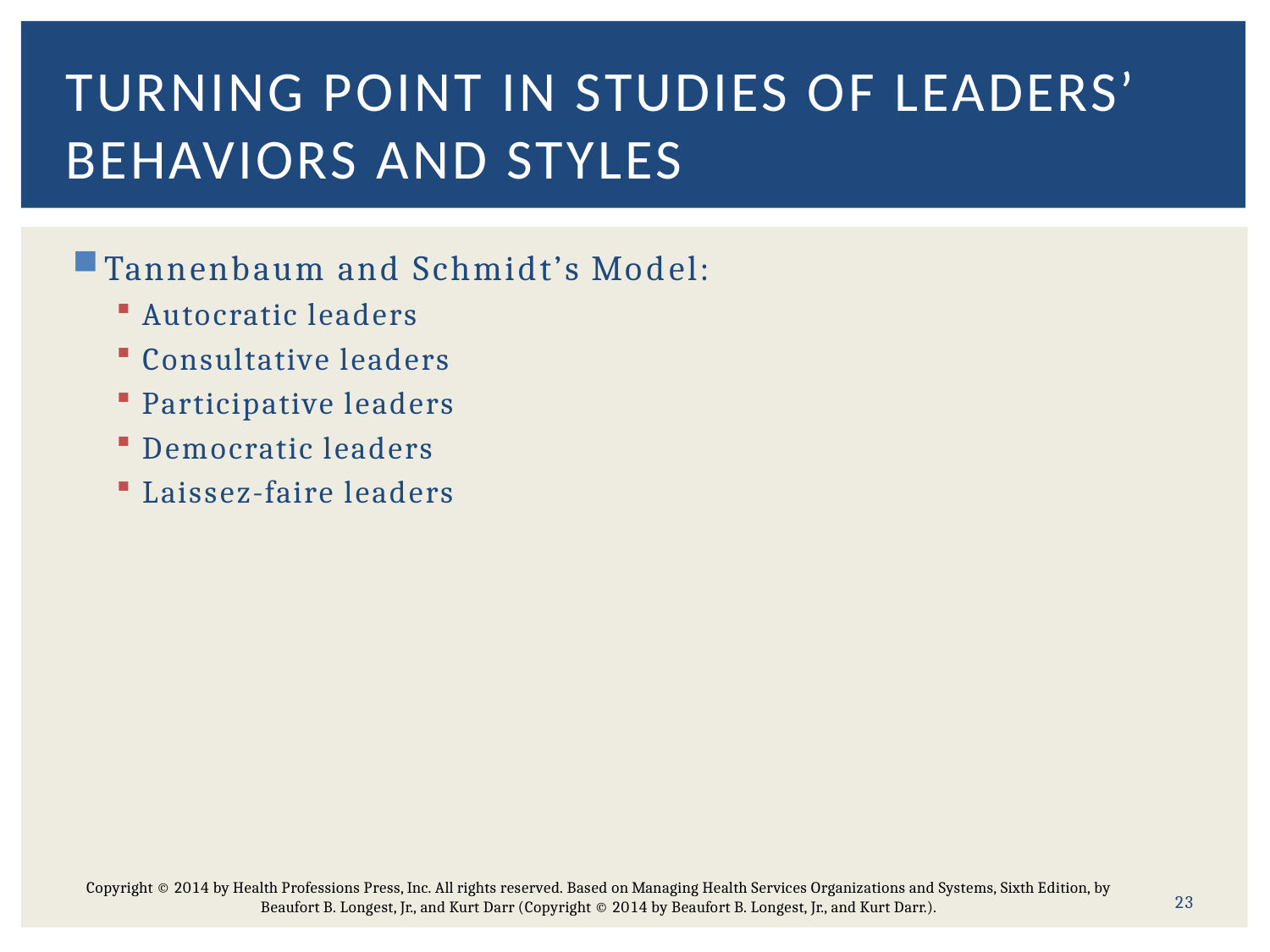

# Turning point in studies of leaders’ behaviors and styles
Tannenbaum and Schmidt’s Model:
Autocratic leaders
Consultative leaders
Participative leaders
Democratic leaders
Laissez-faire leaders
23